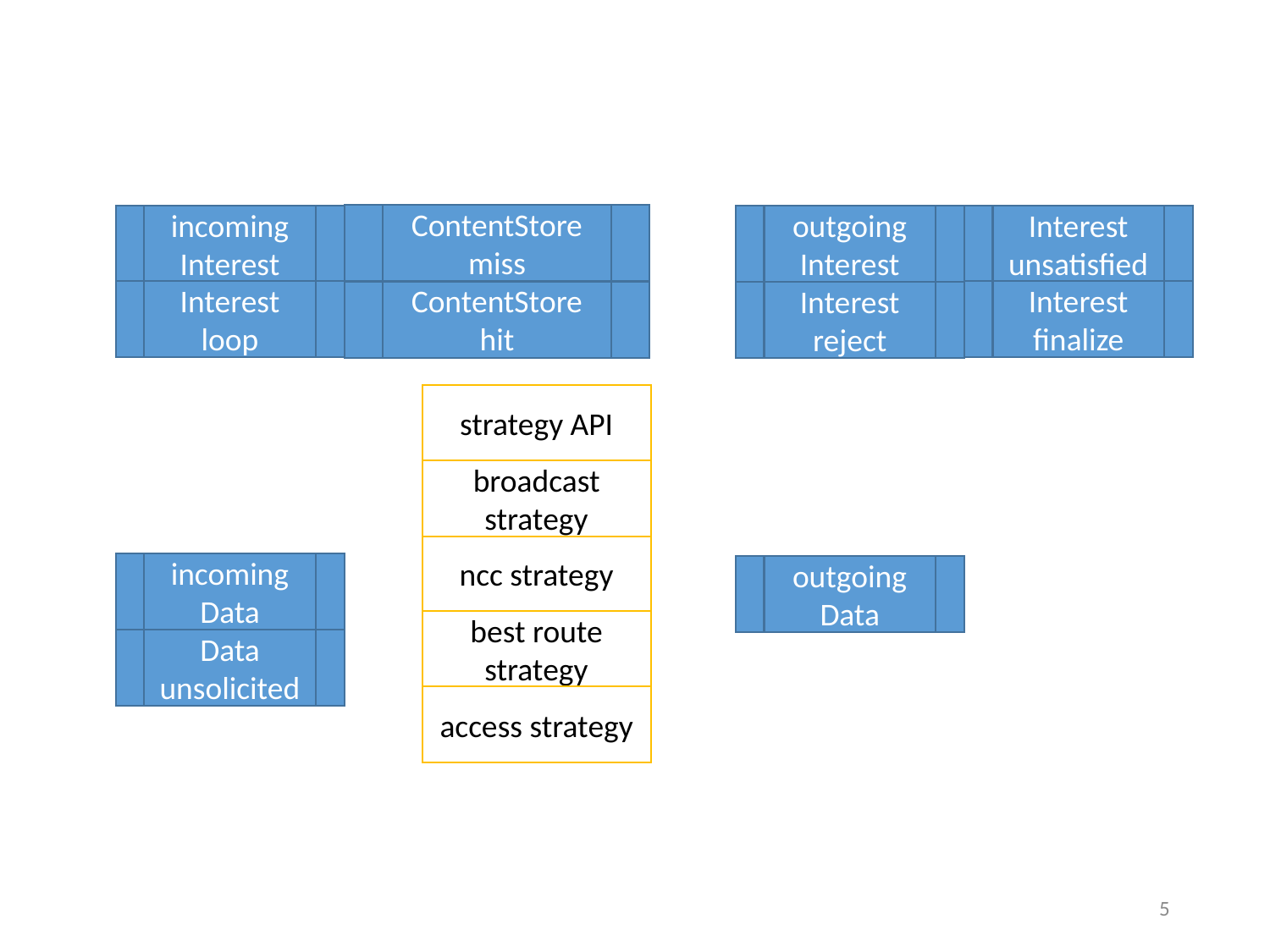

ContentStore miss
incoming Interest
outgoing Interest
Interest unsatisfied
Interest loop
Interest finalize
ContentStore hit
Interest reject
strategy API
broadcast strategy
ncc strategy
incoming Data
outgoing Data
best route strategy
Data unsolicited
access strategy
5